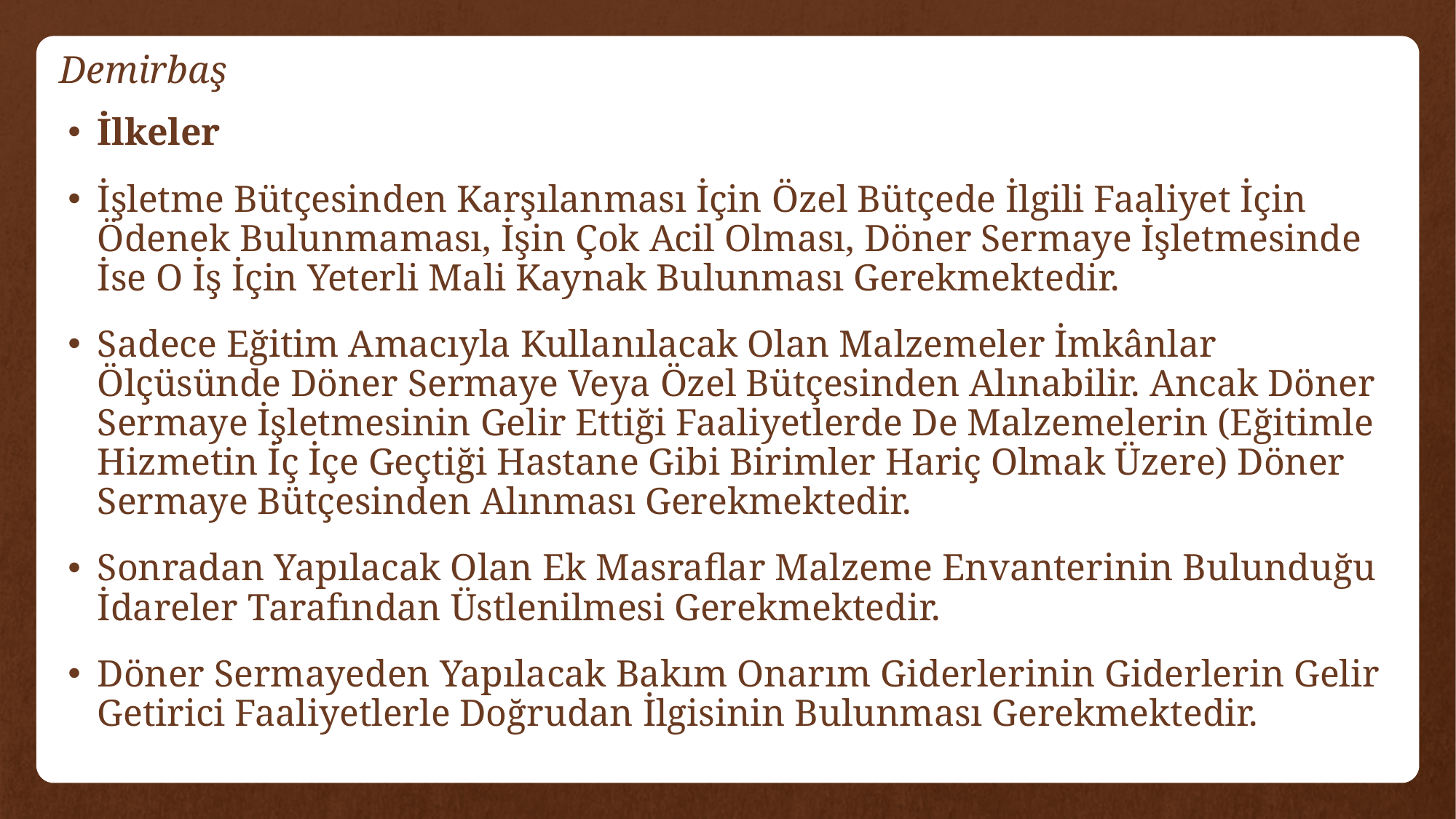

# Demirbaş
İlkeler
İşletme Bütçesinden Karşılanması İçin Özel Bütçede İlgili Faaliyet İçin Ödenek Bulunmaması, İşin Çok Acil Olması, Döner Sermaye İşletmesinde İse O İş İçin Yeterli Mali Kaynak Bulunması Gerekmektedir.
Sadece Eğitim Amacıyla Kullanılacak Olan Malzemeler İmkânlar Ölçüsünde Döner Sermaye Veya Özel Bütçesinden Alınabilir. Ancak Döner Sermaye İşletmesinin Gelir Ettiği Faaliyetlerde De Malzemelerin (Eğitimle Hizmetin İç İçe Geçtiği Hastane Gibi Birimler Hariç Olmak Üzere) Döner Sermaye Bütçesinden Alınması Gerekmektedir.
Sonradan Yapılacak Olan Ek Masraflar Malzeme Envanterinin Bulunduğu İdareler Tarafından Üstlenilmesi Gerekmektedir.
Döner Sermayeden Yapılacak Bakım Onarım Giderlerinin Giderlerin Gelir Getirici Faaliyetlerle Doğrudan İlgisinin Bulunması Gerekmektedir.